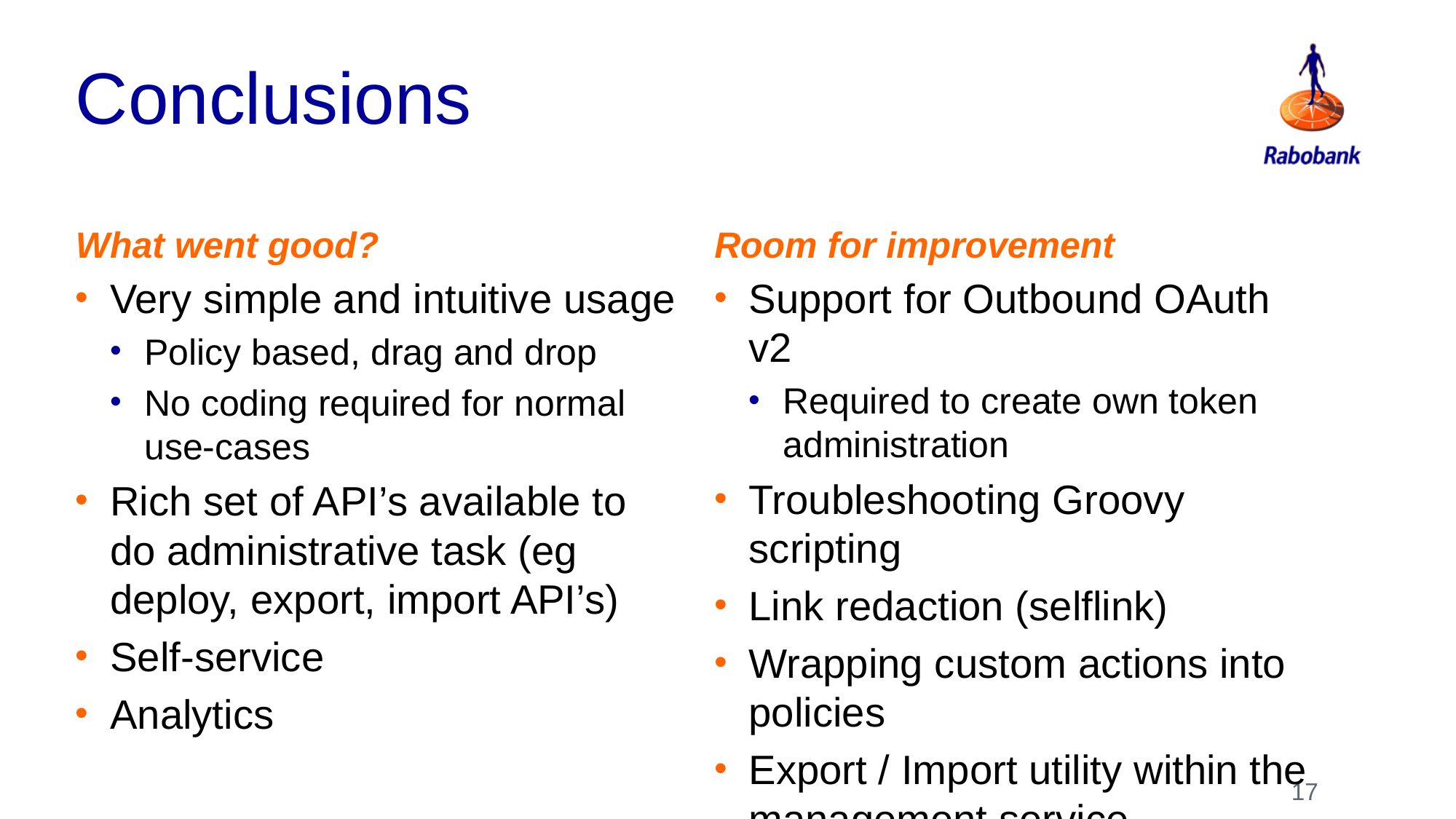

# Conclusions
What went good?
Room for improvement
Very simple and intuitive usage
Policy based, drag and drop
No coding required for normal use-cases
Rich set of API’s available to do administrative task (eg deploy, export, import API’s)
Self-service
Analytics

Support for Outbound OAuth v2
Required to create own token administration
Troubleshooting Groovy scripting
Link redaction (selflink)
Wrapping custom actions into policies
Export / Import utility within the management service

17